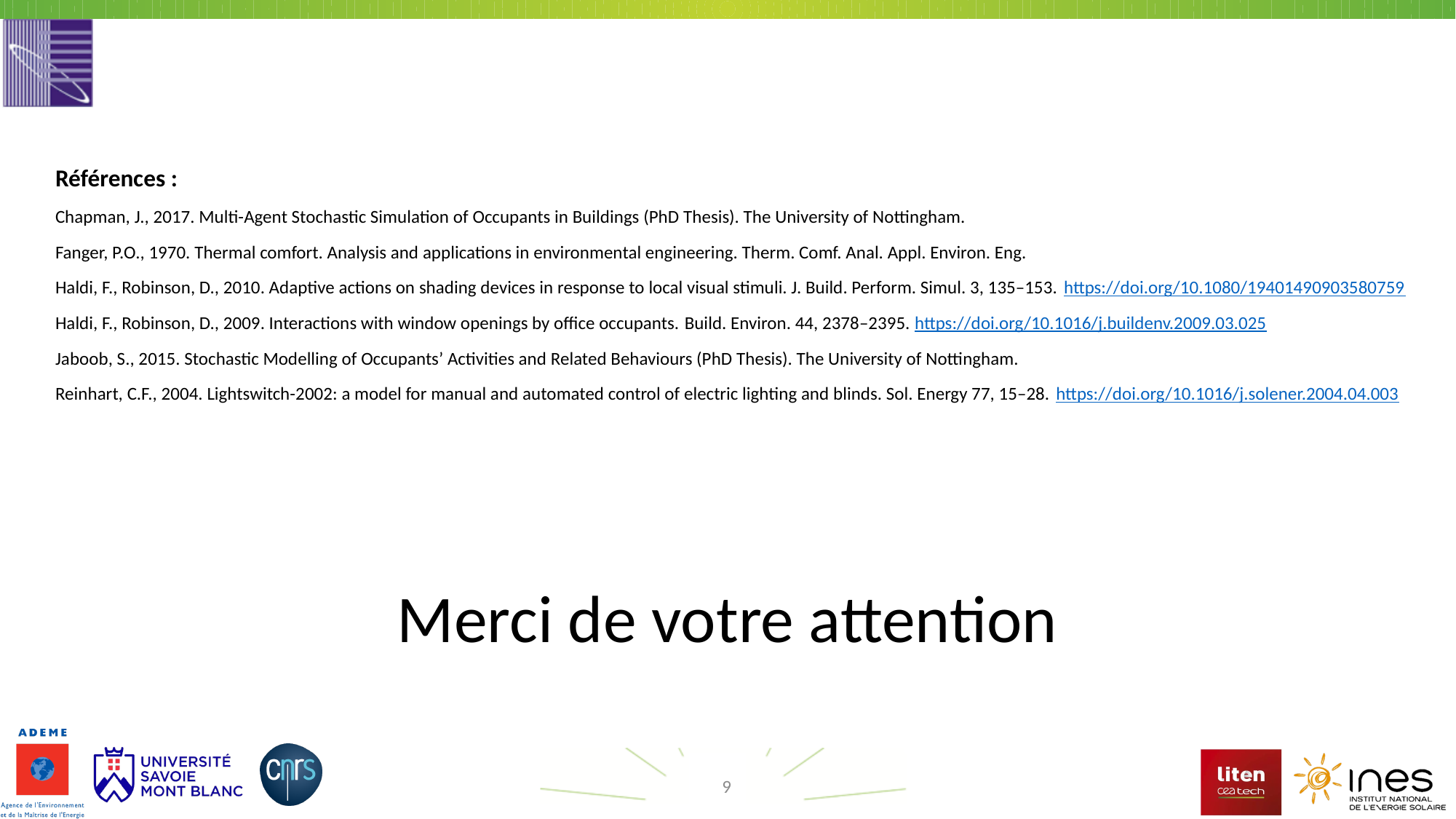

Références :
Chapman, J., 2017. Multi-Agent Stochastic Simulation of Occupants in Buildings (PhD Thesis). The University of Nottingham.
Fanger, P.O., 1970. Thermal comfort. Analysis and applications in environmental engineering. Therm. Comf. Anal. Appl. Environ. Eng.
Haldi, F., Robinson, D., 2010. Adaptive actions on shading devices in response to local visual stimuli. J. Build. Perform. Simul. 3, 135–153. https://doi.org/10.1080/19401490903580759
Haldi, F., Robinson, D., 2009. Interactions with window openings by office occupants. Build. Environ. 44, 2378–2395. https://doi.org/10.1016/j.buildenv.2009.03.025
Jaboob, S., 2015. Stochastic Modelling of Occupants’ Activities and Related Behaviours (PhD Thesis). The University of Nottingham.
Reinhart, C.F., 2004. Lightswitch-2002: a model for manual and automated control of electric lighting and blinds. Sol. Energy 77, 15–28. https://doi.org/10.1016/j.solener.2004.04.003
# Merci de votre attention
9